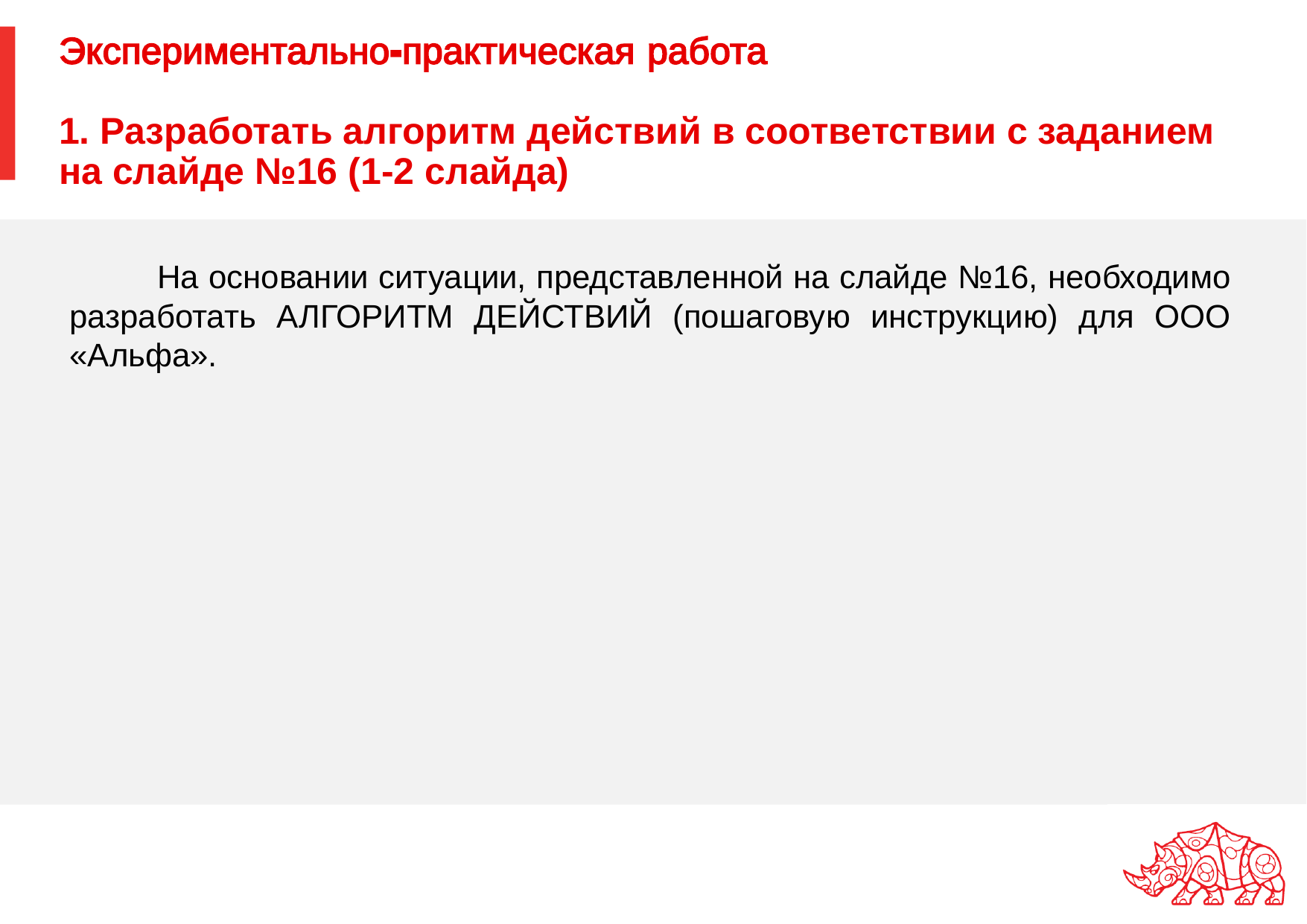

# Экспериментально-практическая работа 1. Разработать алгоритм действий в соответствии с заданием на слайде №16 (1-2 слайда)
На основании ситуации, представленной на слайде №16, необходимо разработать АЛГОРИТМ ДЕЙСТВИЙ (пошаговую инструкцию) для ООО «Альфа».